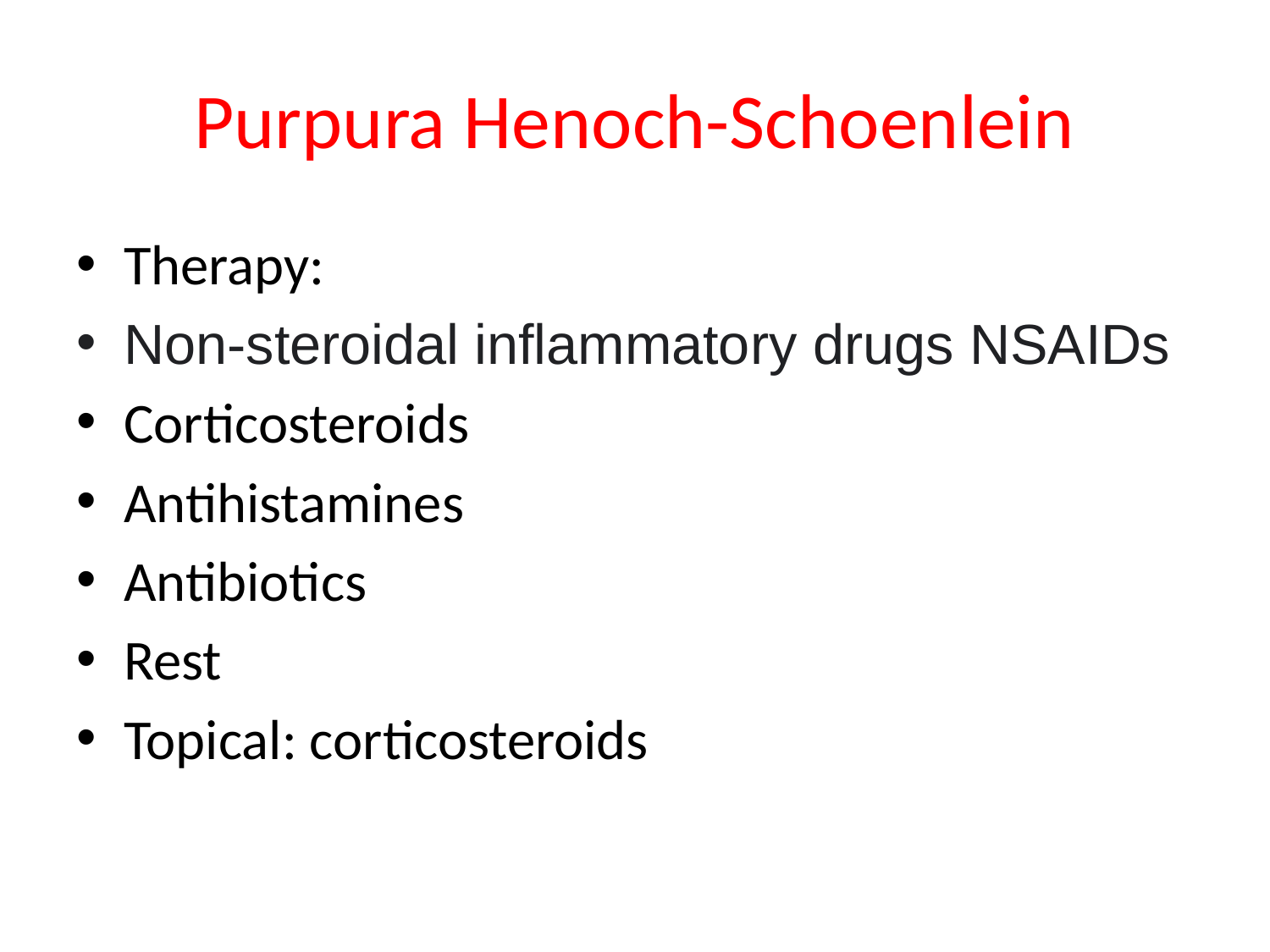

# Purpura Henoch-Schoenlein
Therapy:
Non-steroidal inflammatory drugs NSAIDs
Corticosteroids
Antihistamines
Antibiotics
Rest
Topical: corticosteroids